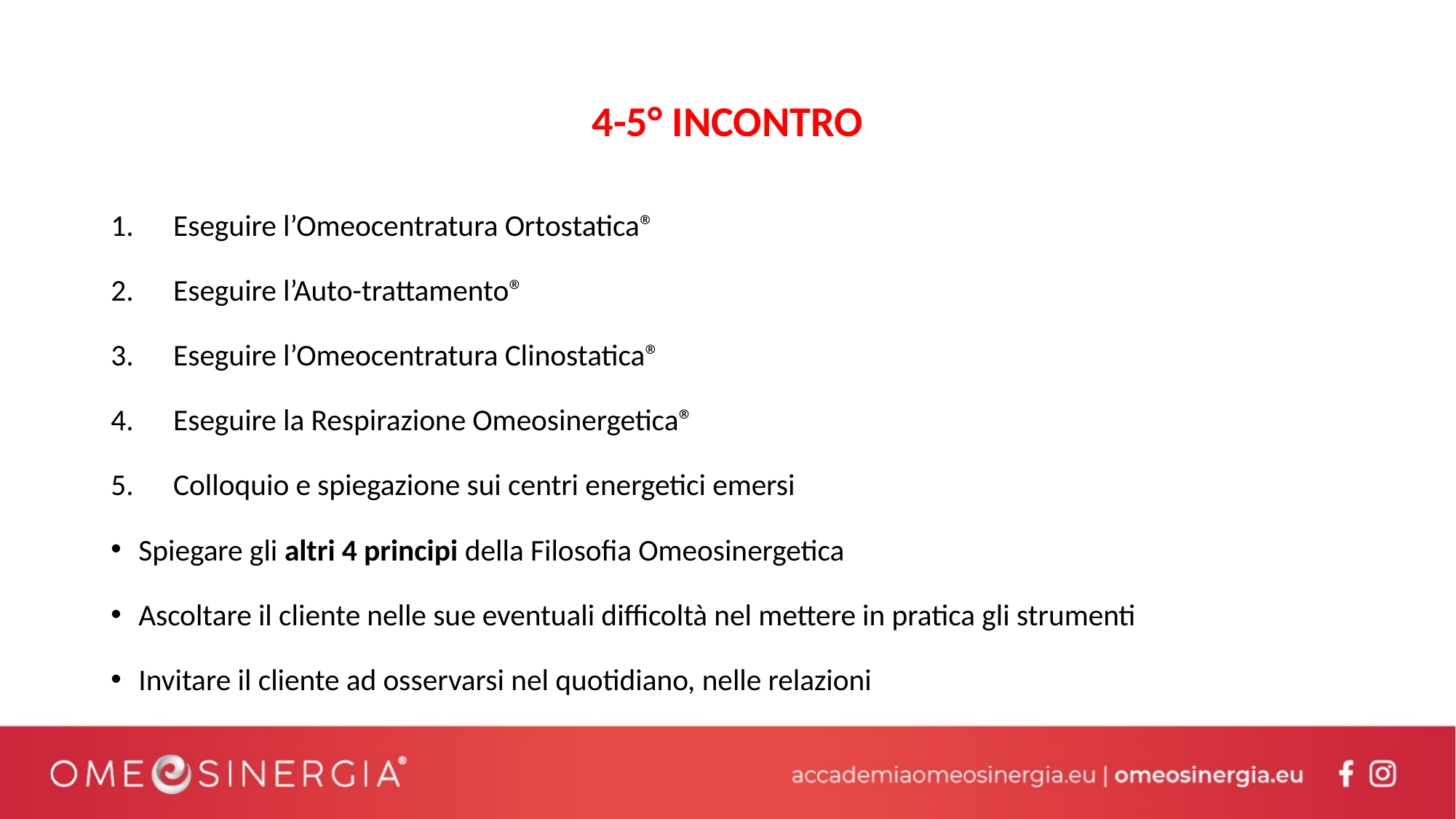

# 4-5° INCONTRO
Eseguire l’Omeocentratura Ortostatica®
Eseguire l’Auto-trattamento®
Eseguire l’Omeocentratura Clinostatica®
Eseguire la Respirazione Omeosinergetica®
Colloquio e spiegazione sui centri energetici emersi
Spiegare gli altri 4 principi della Filosofia Omeosinergetica
Ascoltare il cliente nelle sue eventuali difficoltà nel mettere in pratica gli strumenti
Invitare il cliente ad osservarsi nel quotidiano, nelle relazioni